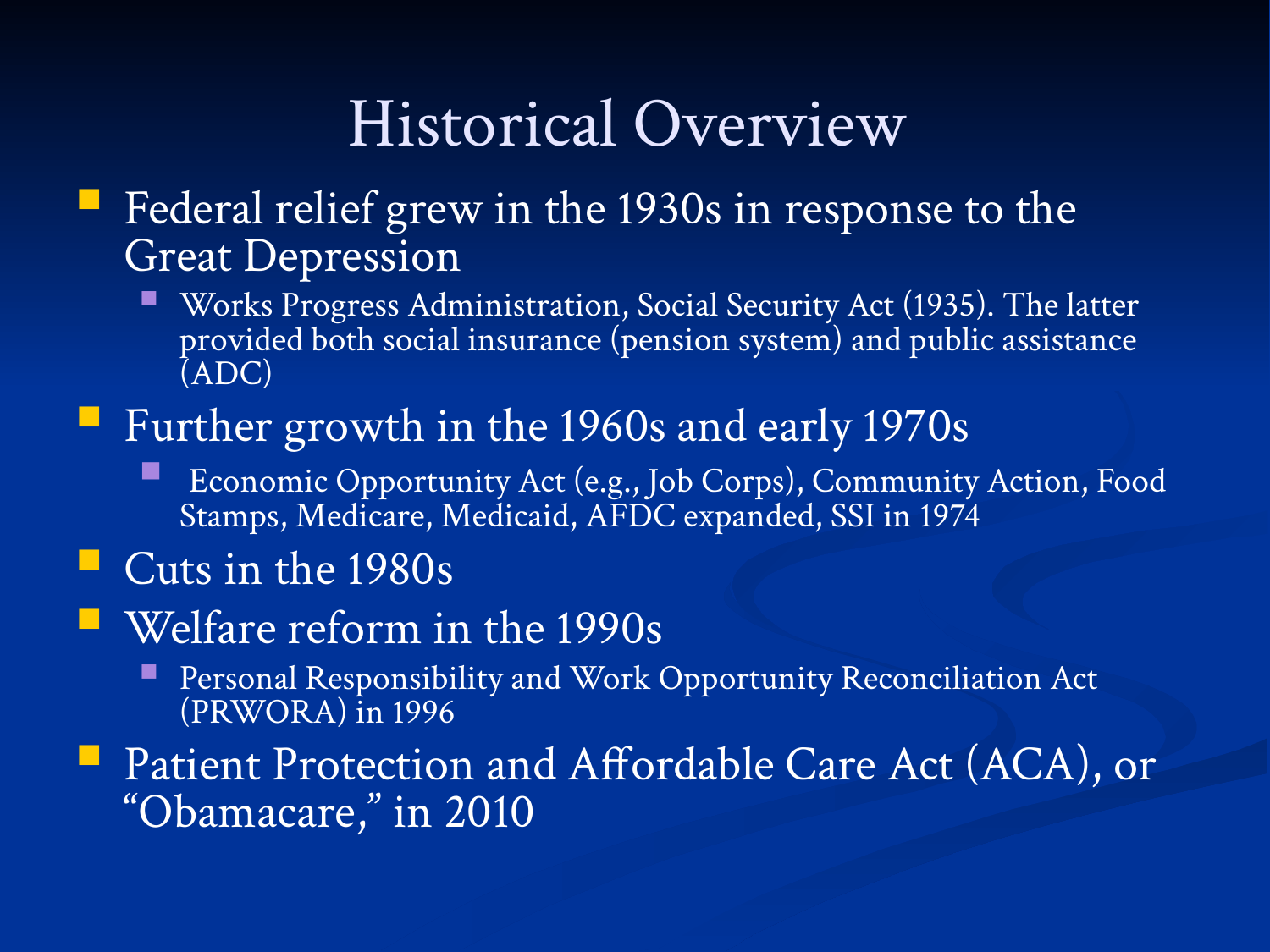

Historical Overview
# Federal relief grew in the 1930s in response to the Great Depression
Works Progress Administration, Social Security Act (1935). The latter provided both social insurance (pension system) and public assistance (ADC)
Further growth in the 1960s and early 1970s
 Economic Opportunity Act (e.g., Job Corps), Community Action, Food Stamps, Medicare, Medicaid, AFDC expanded, SSI in 1974
Cuts in the 1980s
Welfare reform in the 1990s
Personal Responsibility and Work Opportunity Reconciliation Act (PRWORA) in 1996
Patient Protection and Affordable Care Act (ACA), or “Obamacare,” in 2010